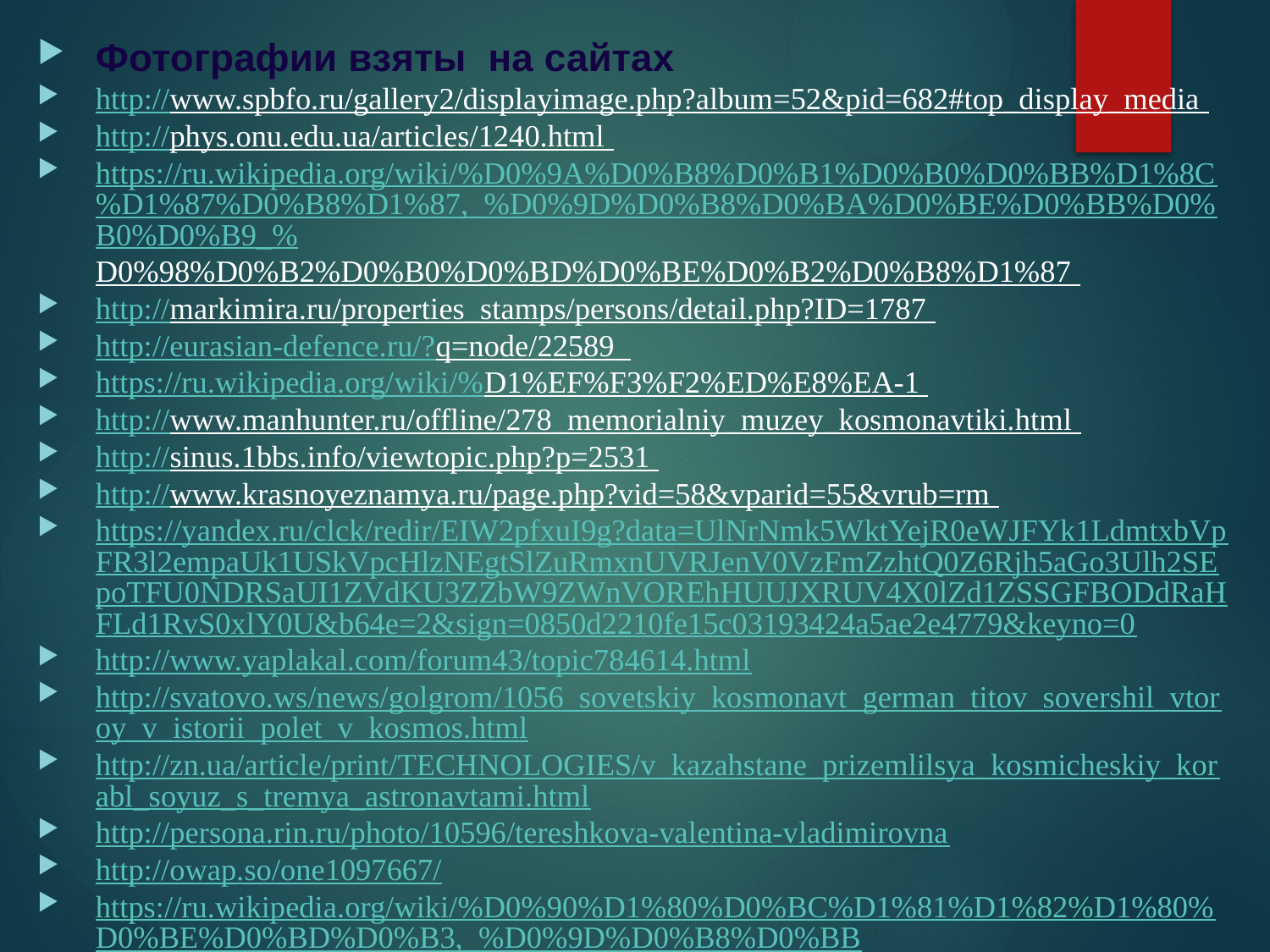

Фотографии взяты  на сайтах
http://www.spbfo.ru/gallery2/displayimage.php?album=52&pid=682#top_display_media
http://phys.onu.edu.ua/articles/1240.html
https://ru.wikipedia.org/wiki/%D0%9A%D0%B8%D0%B1%D0%B0%D0%BB%D1%8C%D1%87%D0%B8%D1%87,_%D0%9D%D0%B8%D0%BA%D0%BE%D0%BB%D0%B0%D0%B9_%D0%98%D0%B2%D0%B0%D0%BD%D0%BE%D0%B2%D0%B8%D1%87
http://markimira.ru/properties_stamps/persons/detail.php?ID=1787
http://eurasian-defence.ru/?q=node/22589
https://ru.wikipedia.org/wiki/%D1%EF%F3%F2%ED%E8%EA-1
http://www.manhunter.ru/offline/278_memorialniy_muzey_kosmonavtiki.html
http://sinus.1bbs.info/viewtopic.php?p=2531
http://www.krasnoyeznamya.ru/page.php?vid=58&vparid=55&vrub=rm
https://yandex.ru/clck/redir/EIW2pfxuI9g?data=UlNrNmk5WktYejR0eWJFYk1LdmtxbVpFR3l2empaUk1USkVpcHlzNEgtSlZuRmxnUVRJenV0VzFmZzhtQ0Z6Rjh5aGo3Ulh2SEpoTFU0NDRSaUI1ZVdKU3ZZbW9ZWnVOREhHUUJXRUV4X0lZd1ZSSGFBODdRaHFLd1RvS0xlY0U&b64e=2&sign=0850d2210fe15c03193424a5ae2e4779&keyno=0
http://www.yaplakal.com/forum43/topic784614.html
http://svatovo.ws/news/golgrom/1056_sovetskiy_kosmonavt_german_titov_sovershil_vtoroy_v_istorii_polet_v_kosmos.html
http://zn.ua/article/print/TECHNOLOGIES/v_kazahstane_prizemlilsya_kosmicheskiy_korabl_soyuz_s_tremya_astronavtami.html
http://persona.rin.ru/photo/10596/tereshkova-valentina-vladimirovna
http://owap.so/one1097667/
https://ru.wikipedia.org/wiki/%D0%90%D1%80%D0%BC%D1%81%D1%82%D1%80%D0%BE%D0%BD%D0%B3,_%D0%9D%D0%B8%D0%BB
https://ru.wikipedia.org/wiki/%D0%9B%D1%83%D0%BD%D0%BE%D1%85%D0%BE%D0%B4-1#/media/File:%D0%9F%D0%BB%D0%B0%D0%BD%D0%B5%D1%82%D0%BE%D1%85%D0%BE%D0%B4_%C2%AB%D0%9B%D1%83%D0%BD%D0%BE%D1%85%D0%BE%D0%B4-1%C2%BB.JPG
http://www.sovkos.ru/kosmonavty/savickaya-svetlana-evgenevna.html
http://www.great-country.ru/articles/sssr/sov_kosmos/00020.html
http://www.astronews.ru/cgi-bin/mngold.cgi?page=astrofoto&id=134
http://pikabu.ru/profile/OldBigLeo?id=OldBigLeo&cmd=dugg&page=2